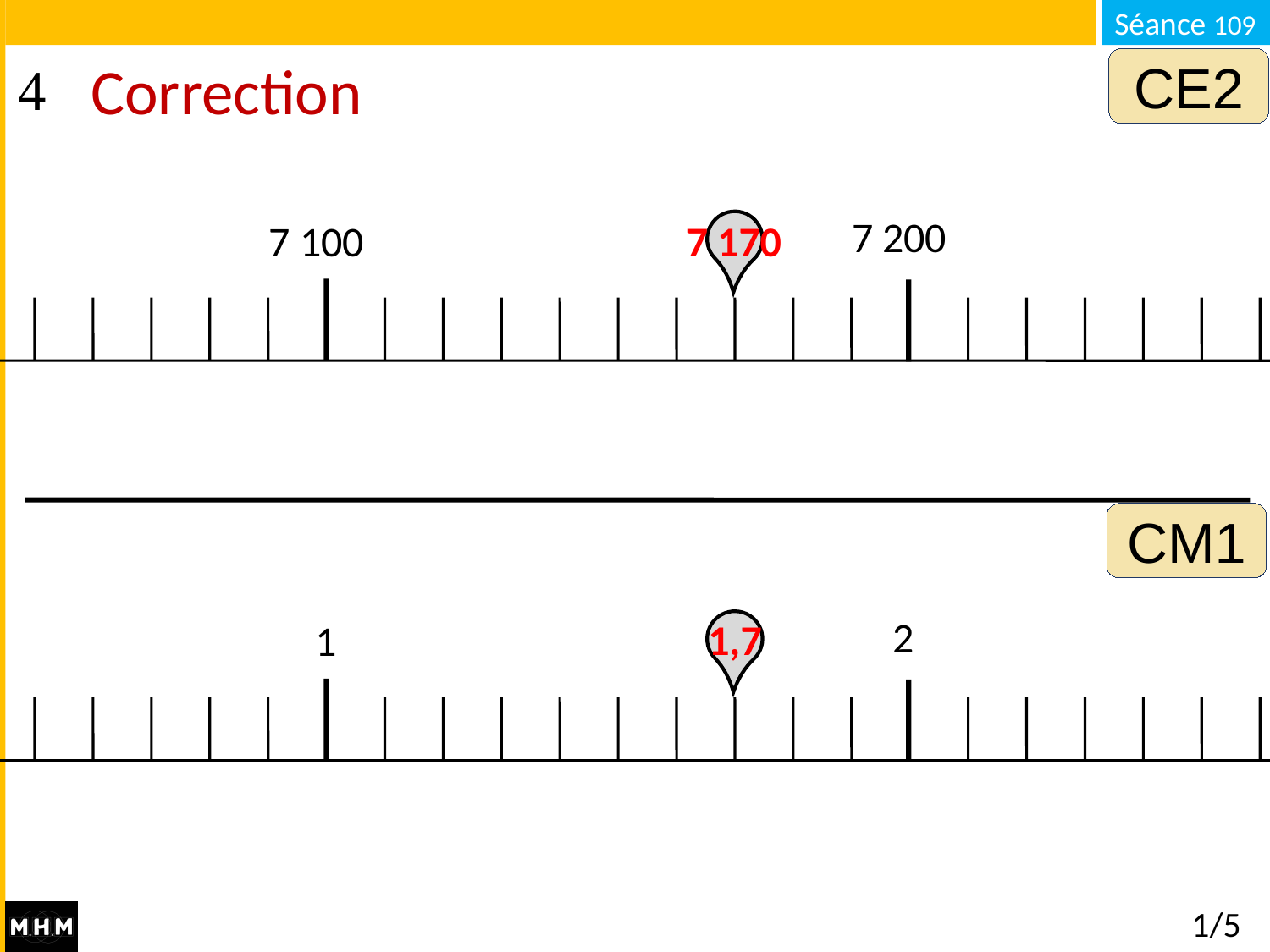

# Correction
CE2
7 200
7 100
7 170

CM1
2
1,7
1

1/5